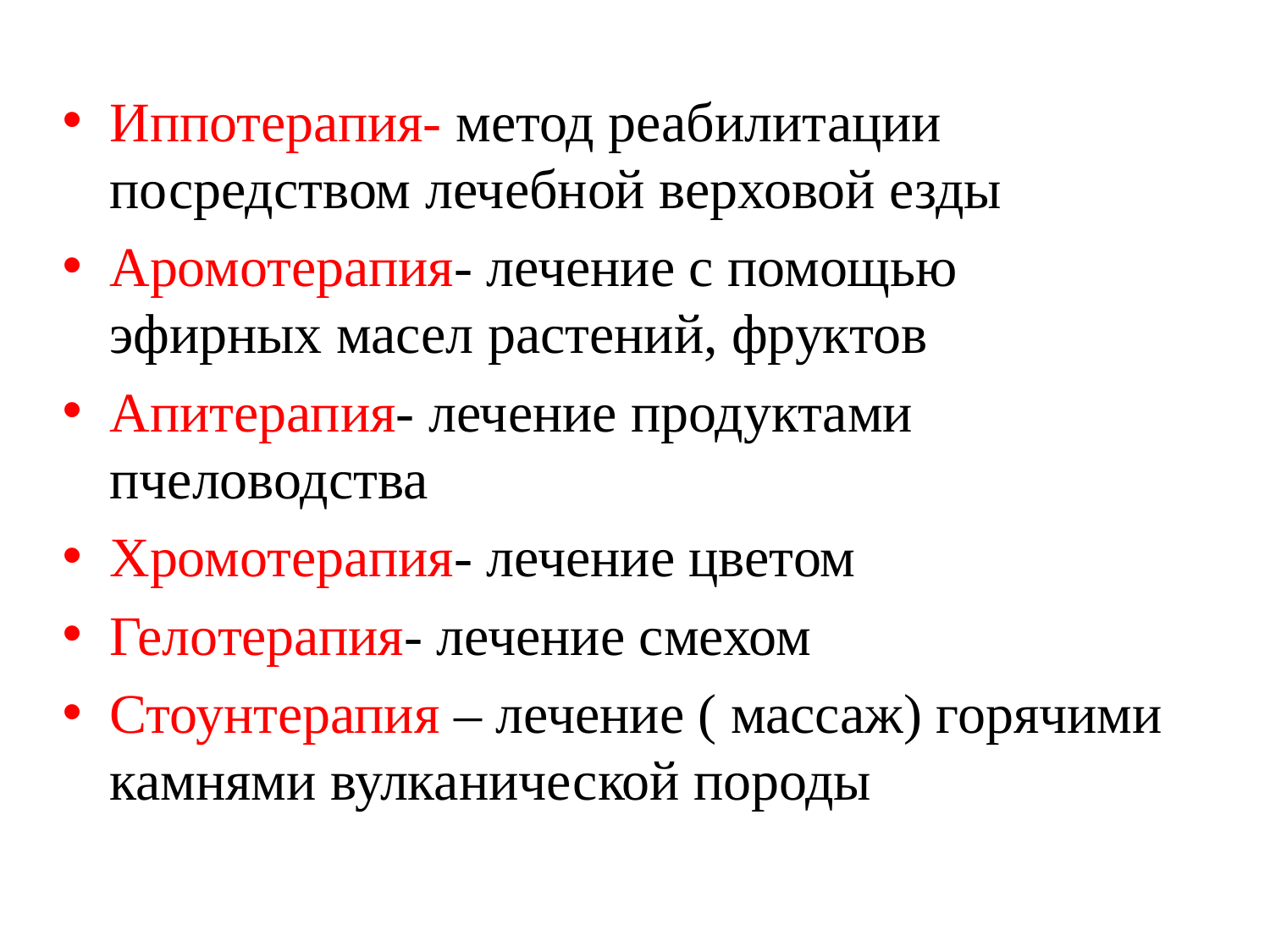

Иппотерапия- метод реабилитации посредством лечебной верховой езды
Аромотерапия- лечение с помощью  эфирных масел растений, фруктов
Апитерапия- лечение продуктами пчеловодства
Хромотерапия- лечение цветом
Гелотерапия- лечение смехом
Стоунтерапия – лечение ( массаж) горячими камнями вулканической породы